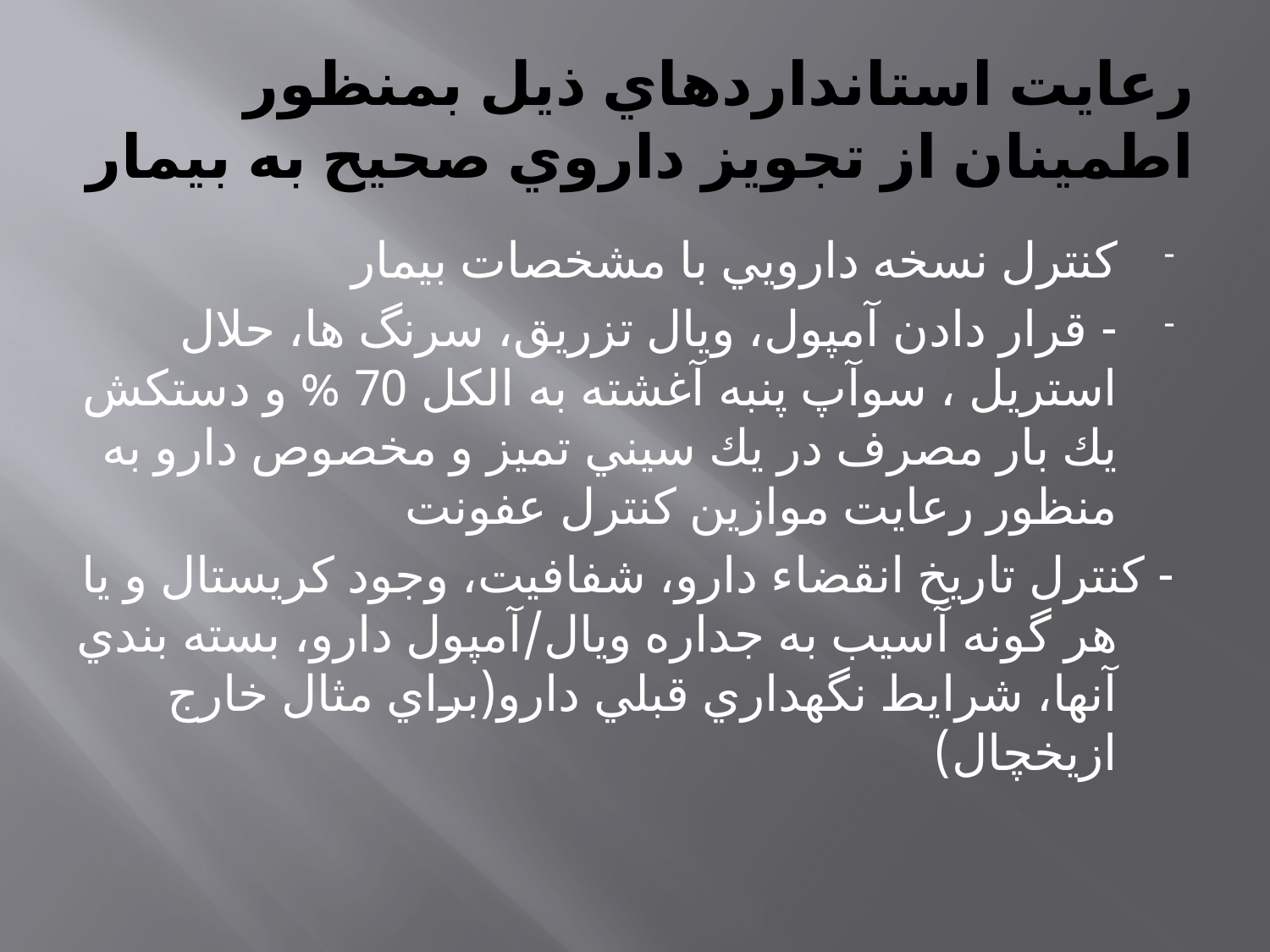

# رعايت استانداردهاي ذيل بمنظور اطمينان از تجويز داروي صحيح به بيمار
كنترل نسخه دارويي با مشخصات بيمار
- قرار دادن آمپول، ويال تزريق، سرنگ ها، حلال استريل ، سوآپ پنبه آغشته به الكل 70 % و دستكش يك بار مصرف در يك سيني تميز و مخصوص دارو به منظور رعايت موازين كنترل عفونت
- كنترل تاريخ انقضاء دارو، شفافيت، وجود كريستال و يا هر گونه آسيب به جداره ويال/آمپول دارو، بسته بندي آنها، شرايط نگهداري قبلي دارو(براي مثال خارج ازيخچال)